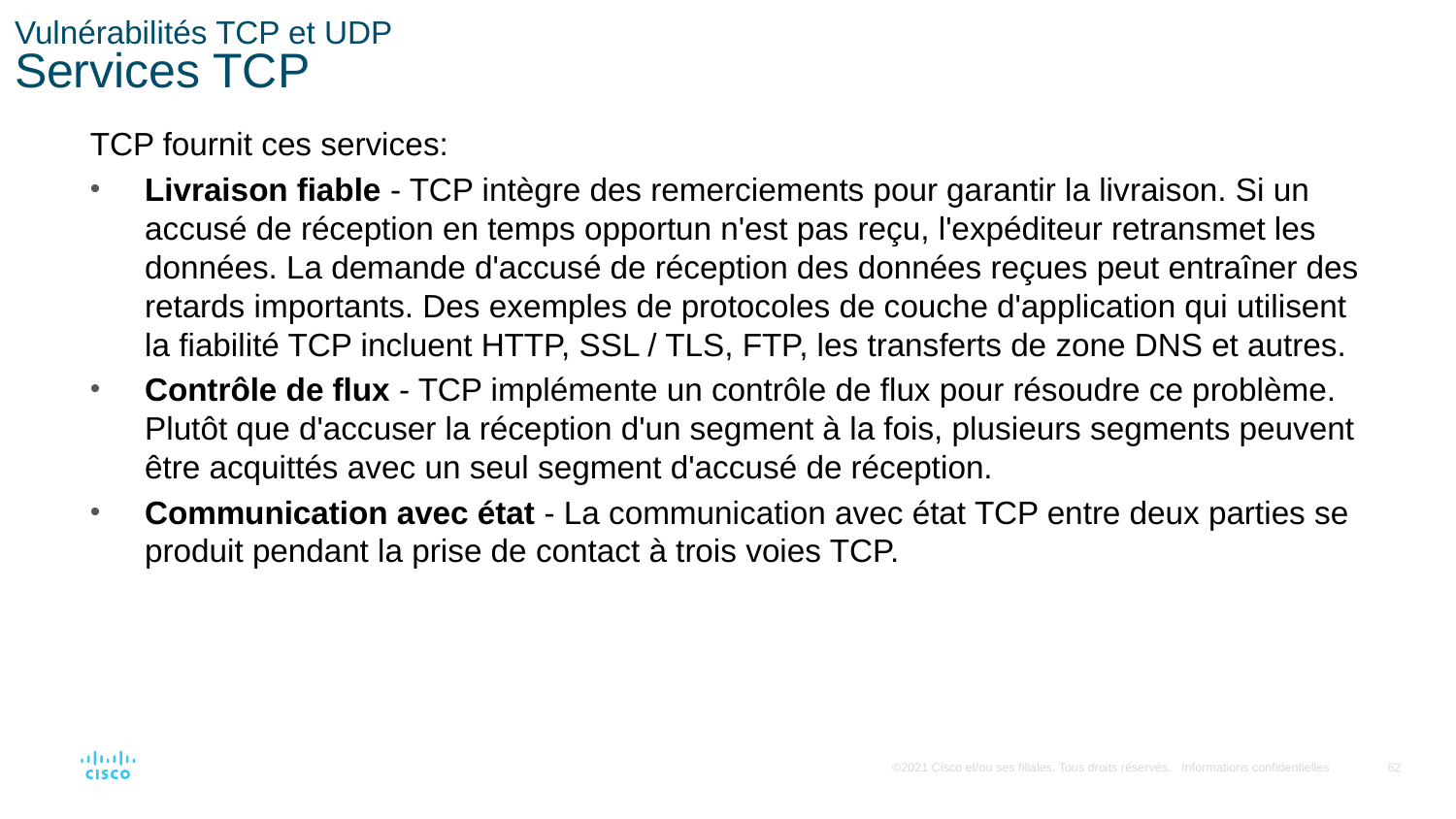

# Vulnérabilités TCP et UDP Services TCP
TCP fournit ces services:
Livraison fiable - TCP intègre des remerciements pour garantir la livraison. Si un accusé de réception en temps opportun n'est pas reçu, l'expéditeur retransmet les données. La demande d'accusé de réception des données reçues peut entraîner des retards importants. Des exemples de protocoles de couche d'application qui utilisent la fiabilité TCP incluent HTTP, SSL / TLS, FTP, les transferts de zone DNS et autres.
Contrôle de flux - TCP implémente un contrôle de flux pour résoudre ce problème. Plutôt que d'accuser la réception d'un segment à la fois, plusieurs segments peuvent être acquittés avec un seul segment d'accusé de réception.
Communication avec état - La communication avec état TCP entre deux parties se produit pendant la prise de contact à trois voies TCP.